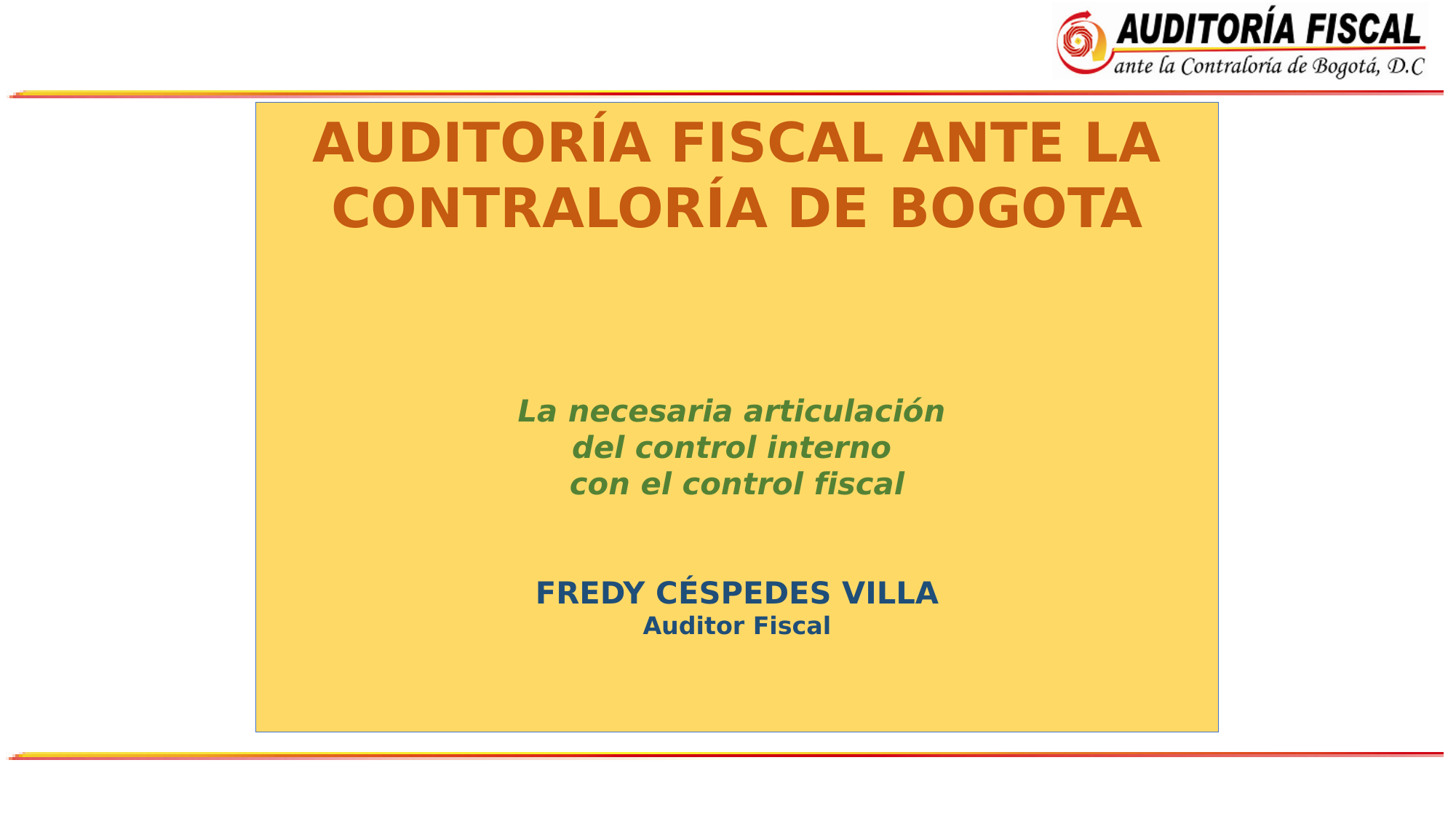

AUDITORÍA FISCAL ANTE LA CONTRALORÍA DE BOGOTA

La necesaria articulación
del control interno
con el control fiscal

FREDY CÉSPEDES VILLA
Auditor Fiscal

Total Procesos
5.045